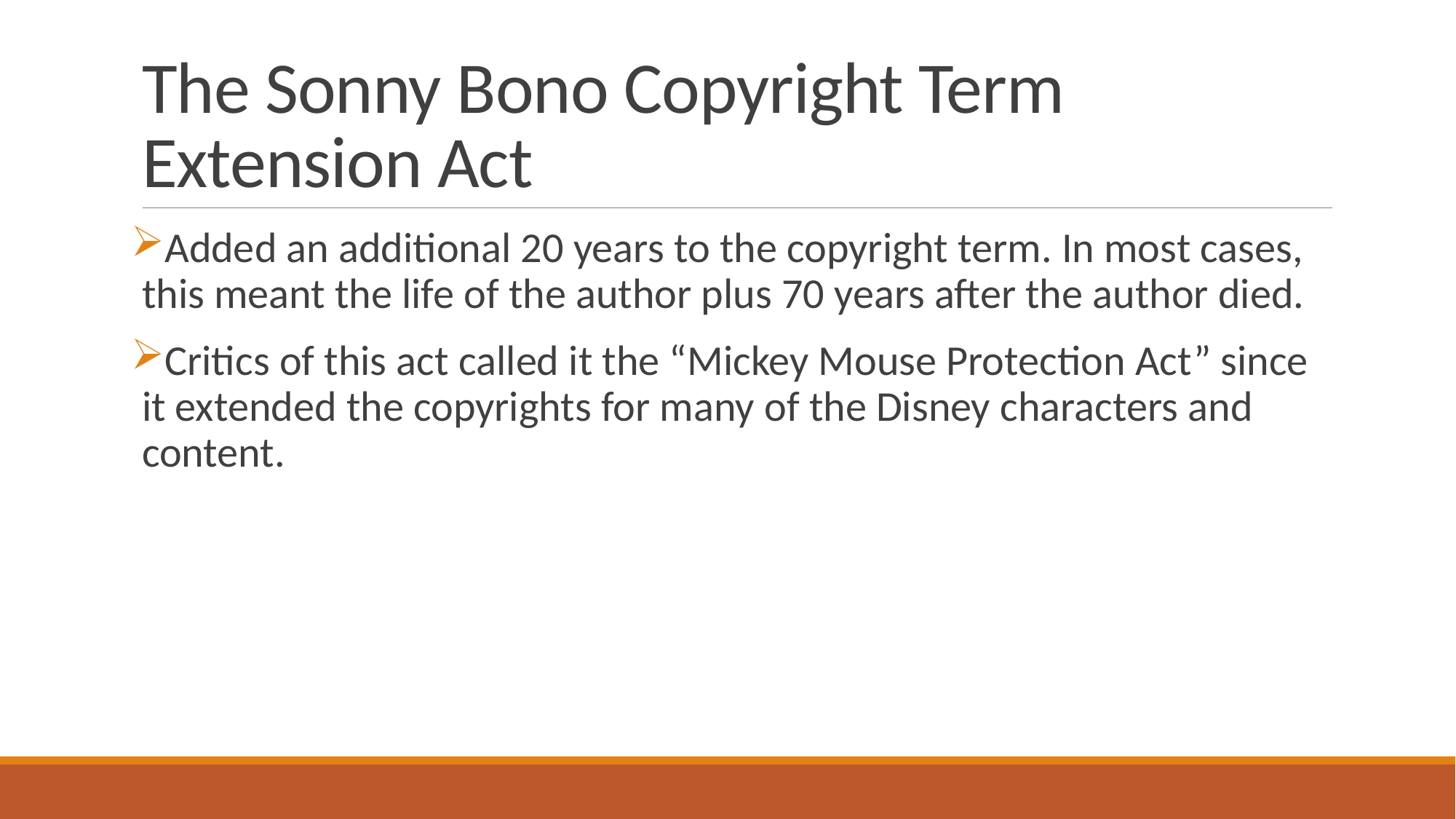

# The Sonny Bono Copyright Term Extension Act
Added an additional 20 years to the copyright term. In most cases, this meant the life of the author plus 70 years after the author died.
Critics of this act called it the “Mickey Mouse Protection Act” since it extended the copyrights for many of the Disney characters and content.